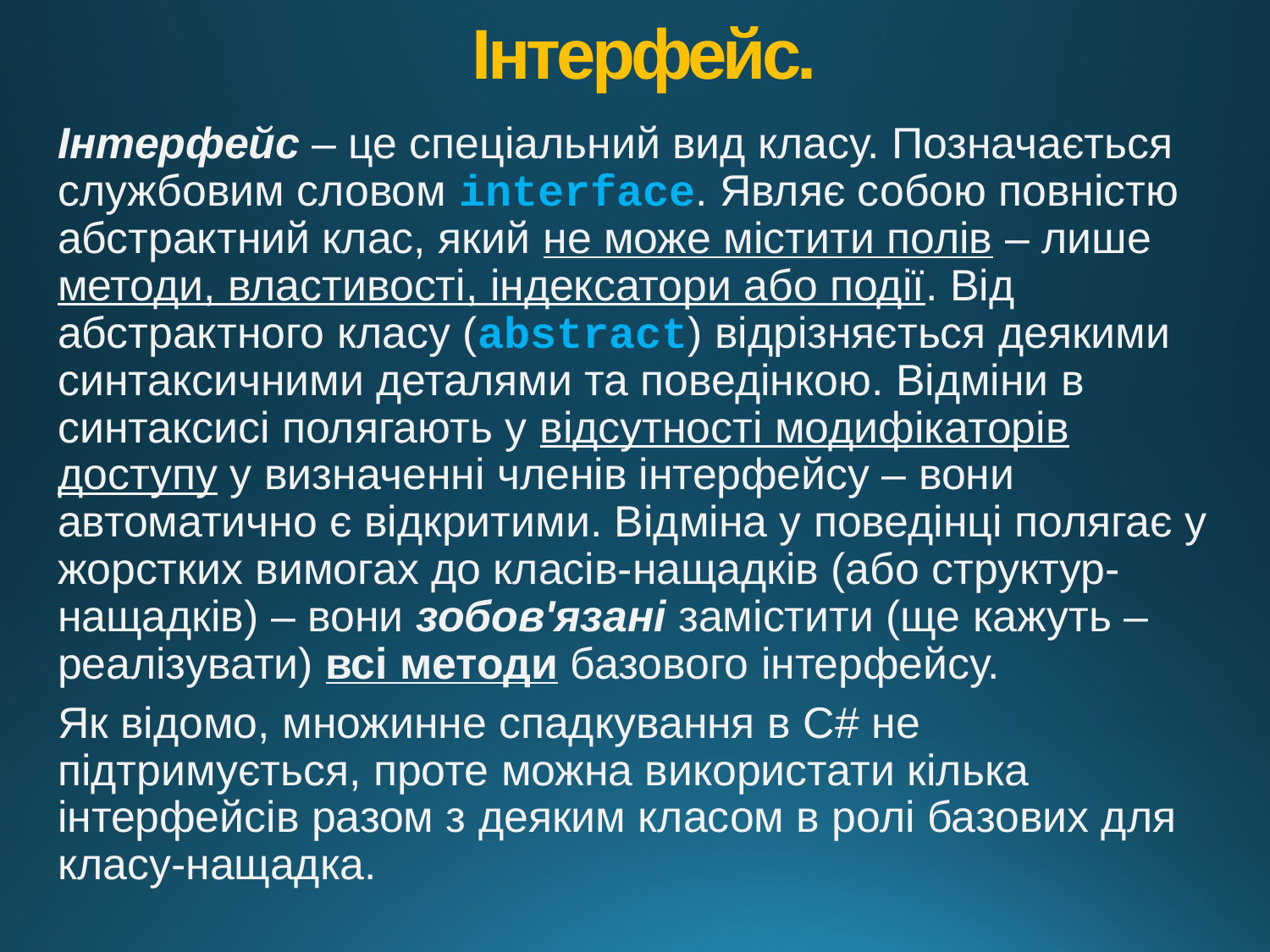

# Інтерфейс.
Інтерфейс – це спеціальний вид класу. Позначається службовим словом interface. Являє собою повністю абстрактний клас, який не може містити полів – лише методи, властивості, індексатори або події. Від абстрактного класу (abstract) відрізняється деякими синтаксичними деталями та поведінкою. Відміни в синтаксисі полягають у відсутності модифікаторів доступу у визначенні членів інтерфейсу – вони автоматично є відкритими. Відміна у поведінці полягає у жорстких вимогах до класів-нащадків (або структур-нащадків) – вони зобов'язані замістити (ще кажуть –  реалізувати) всі методи базового інтерфейсу.
Як відомо, множинне спадкування в С# не підтримується, проте можна використати кілька інтерфейсів разом з деяким класом в ролі базових для класу-нащадка.